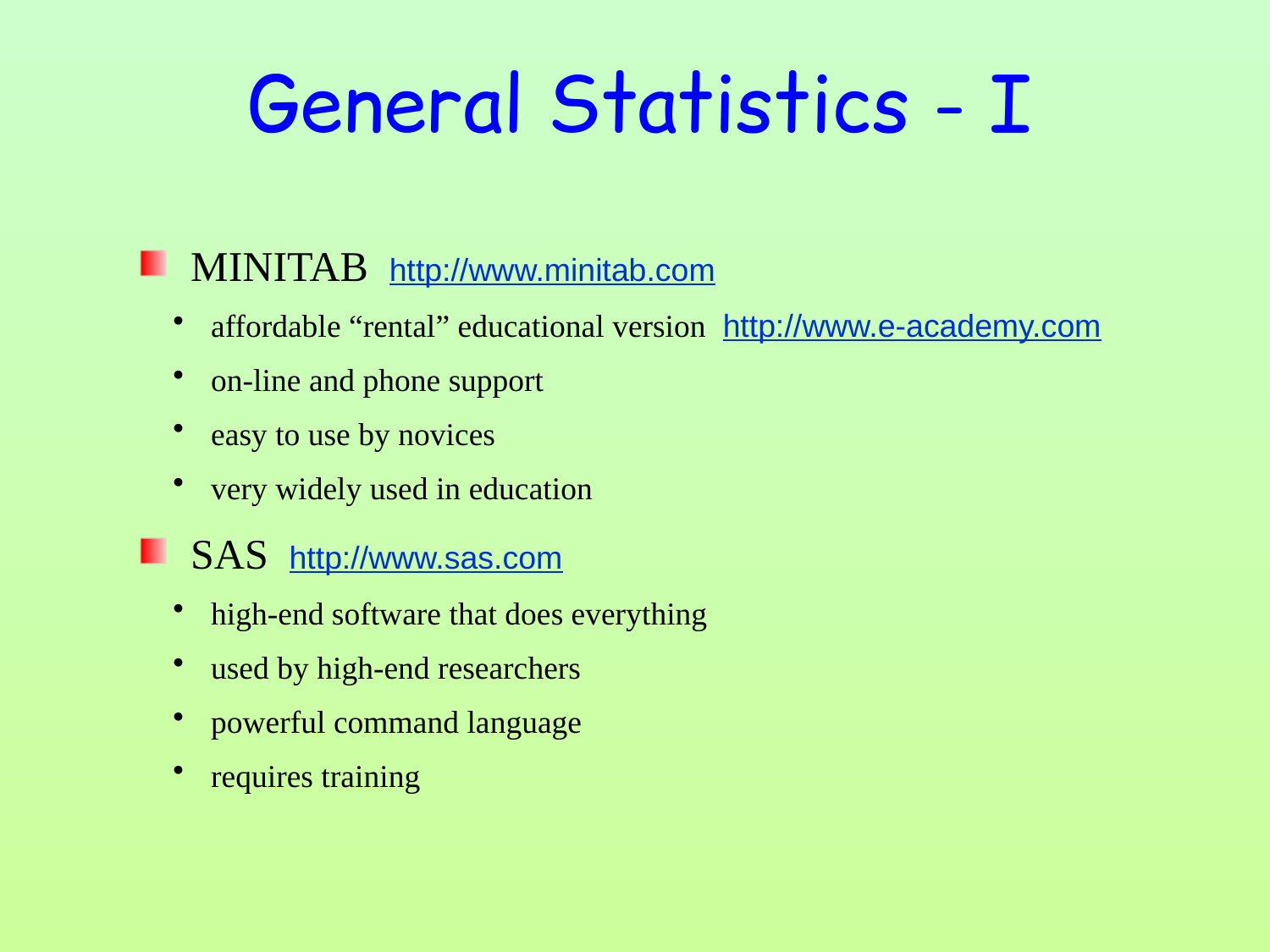

# General Statistics - I
  MINITAB  http://www.minitab.com
 affordable “rental” educational version  http://www.e-academy.com
 on-line and phone support
 easy to use by novices
 very widely used in education
  SAS  http://www.sas.com
 high-end software that does everything
 used by high-end researchers
 powerful command language
 requires training